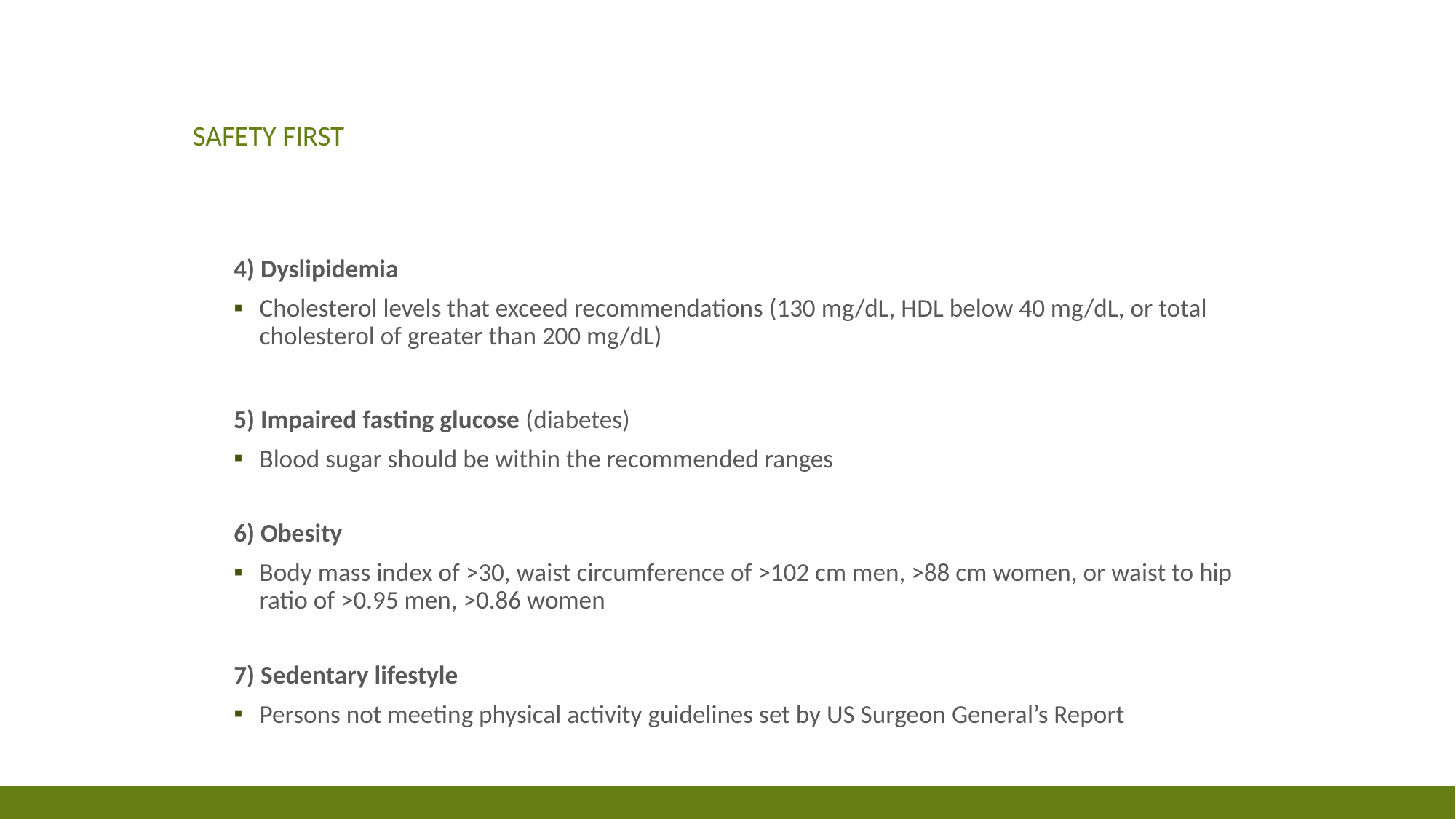

# Safety First

4) Dyslipidemia
Cholesterol levels that exceed recommendations (130 mg/dL, HDL below 40 mg/dL, or total cholesterol of greater than 200 mg/dL)

5) Impaired fasting glucose (diabetes)
Blood sugar should be within the recommended ranges

6) Obesity
Body mass index of >30, waist circumference of >102 cm men, >88 cm women, or waist to hip ratio of >0.95 men, >0.86 women

7) Sedentary lifestyle
Persons not meeting physical activity guidelines set by US Surgeon General’s Report